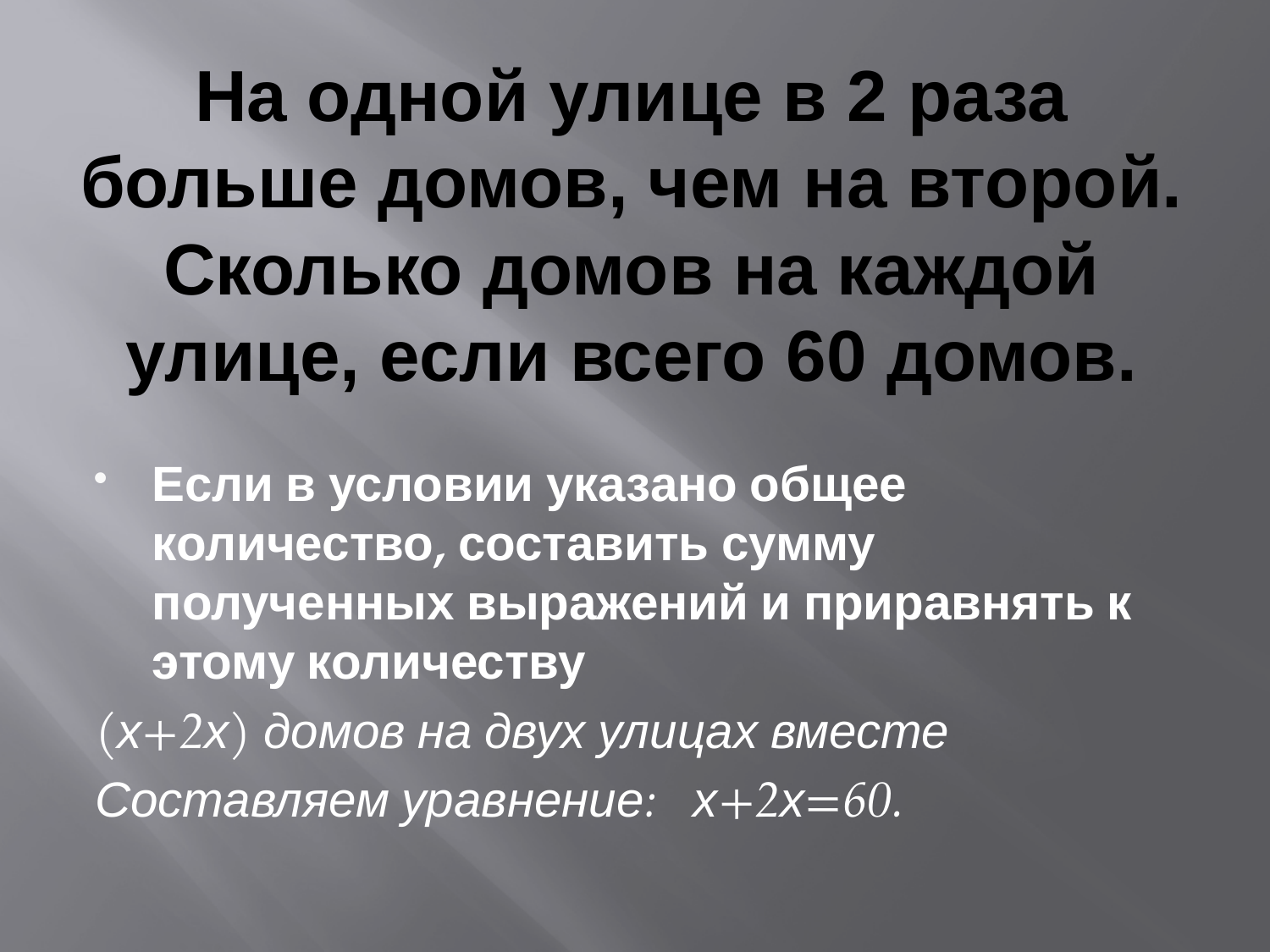

# На одной улице в 2 раза больше домов, чем на второй. Сколько домов на каждой улице, если всего 60 домов.
Если в условии указано общее количество, составить сумму полученных выражений и приравнять к этому количеству
(х+2х) домов на двух улицах вместе
Составляем уравнение:   х+2х=60.